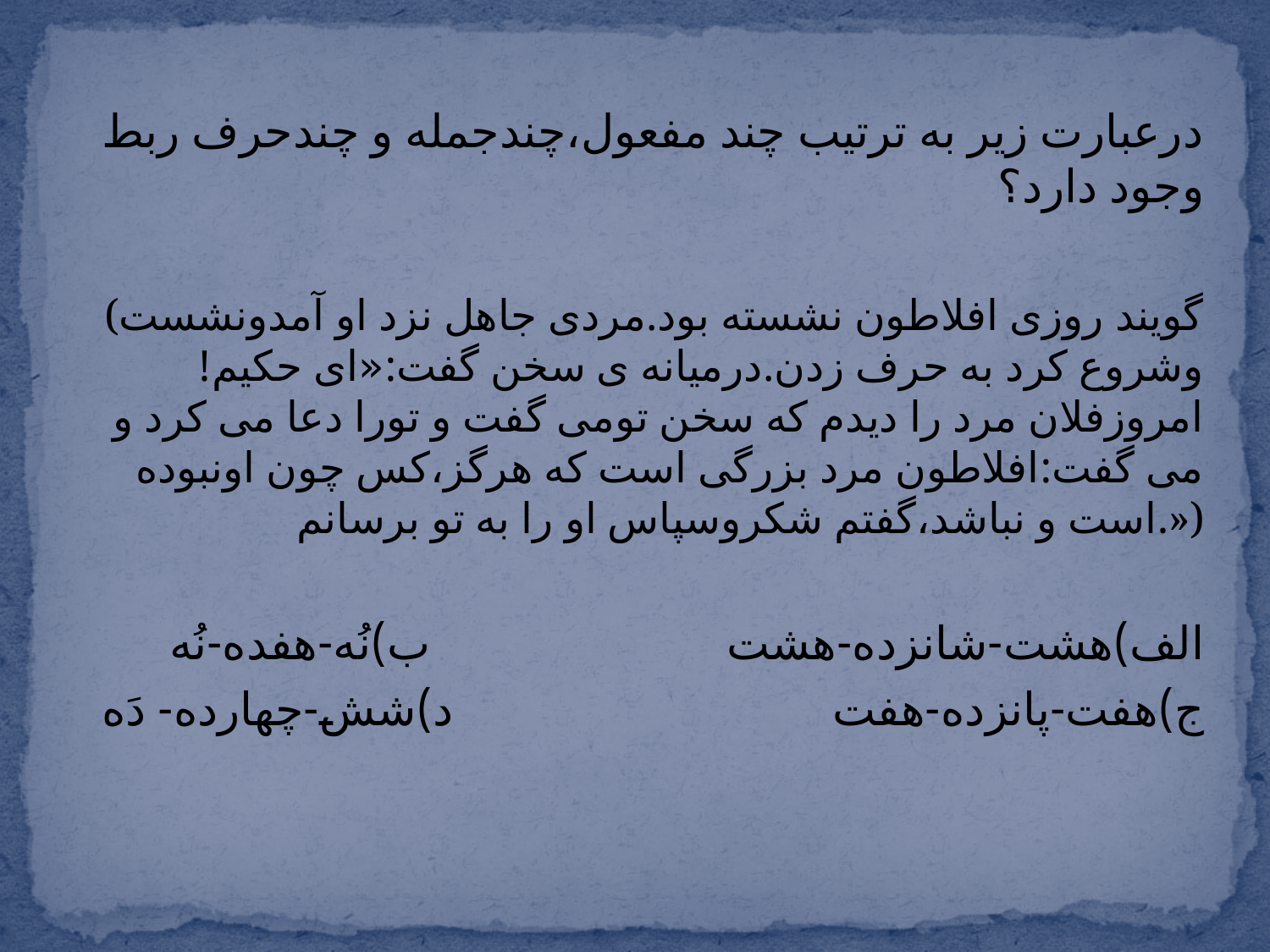

درعبارت زیر به ترتیب چند مفعول،چندجمله و چندحرف ربط وجود دارد؟

(گویند روزی افلاطون نشسته بود.مردی جاهل نزد او آمدونشست وشروع کرد به حرف زدن.درمیانه ی سخن گفت:«ای حکیم!امروزفلان مرد را دیدم که سخن تومی گفت و تورا دعا می کرد و می گفت:افلاطون مرد بزرگی است که هرگز،کس چون اونبوده است و نباشد،گفتم شکروسپاس او را به تو برسانم.»)

الف)هشت-شانزده-هشت                         ب)نُه-هفده-نُه
ج)هفت-پانزده-هفت                                د)شش-چهارده- دَه